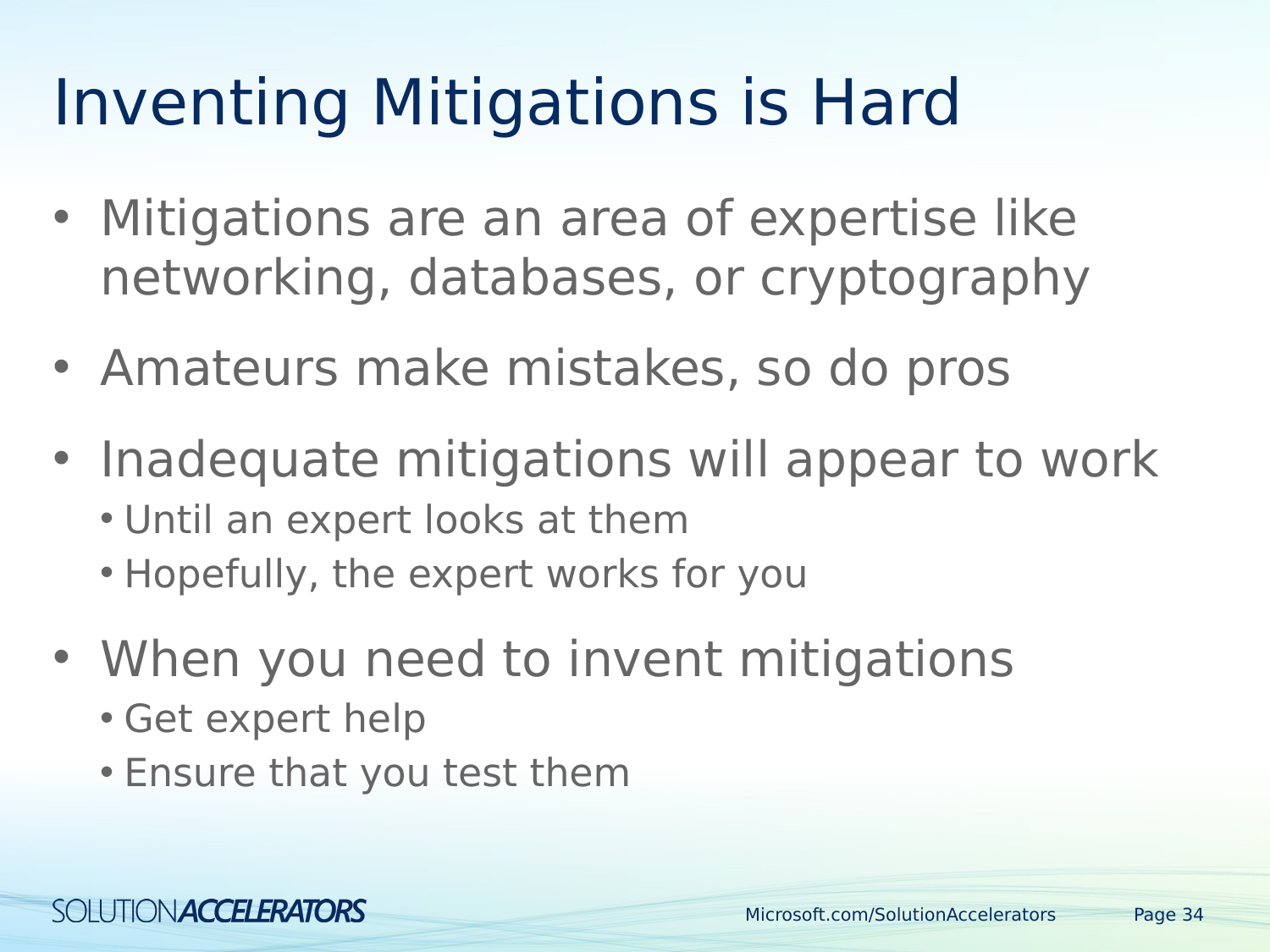

# Inventing Mitigations is Hard
Mitigations are an area of expertise like networking, databases, or cryptography
Amateurs make mistakes, so do pros
Inadequate mitigations will appear to work
Until an expert looks at them
Hopefully, the expert works for you
When you need to invent mitigations
Get expert help
Ensure that you test them

Microsoft.com/SolutionAccelerators
Page 34